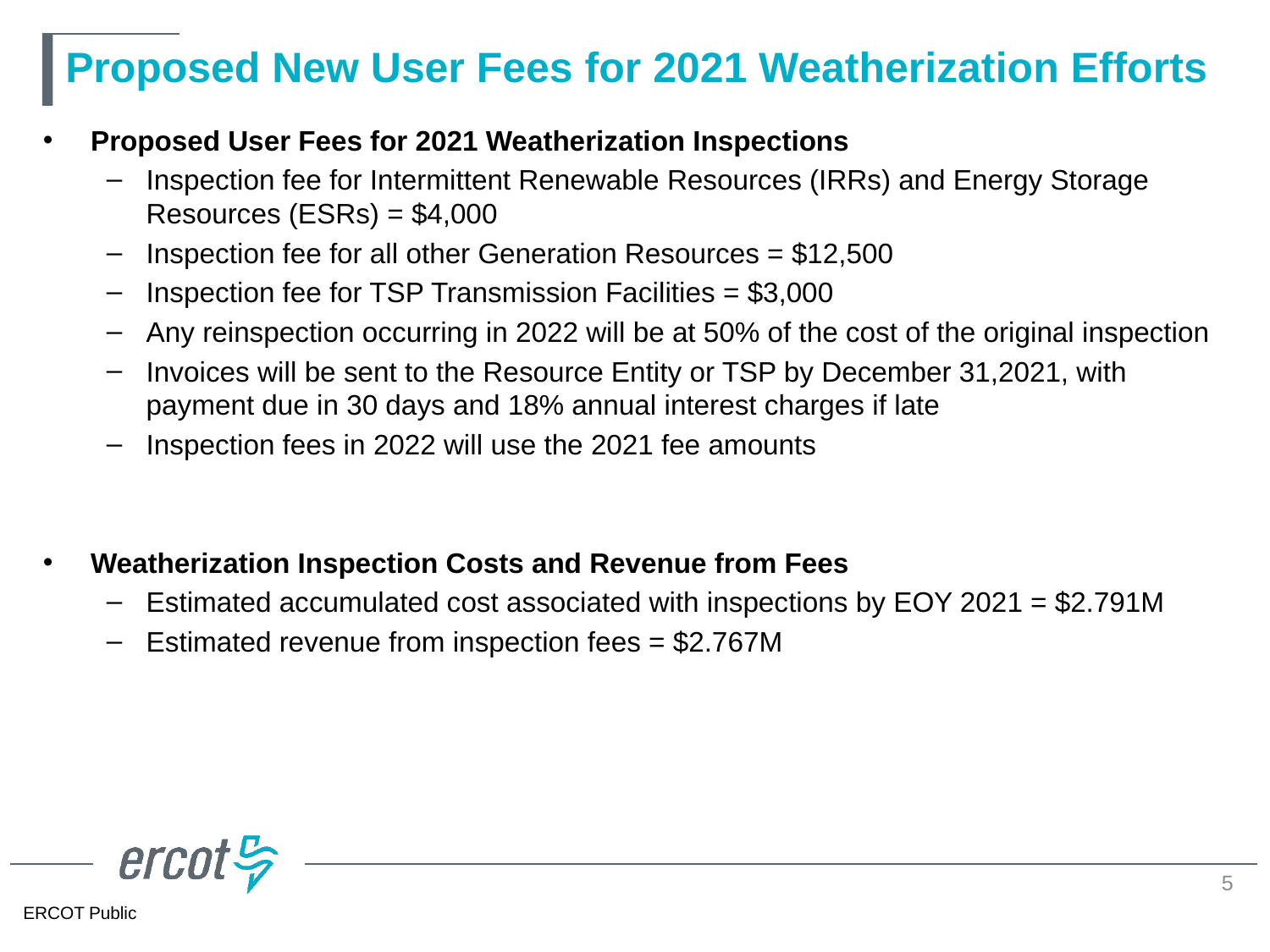

# Proposed New User Fees for 2021 Weatherization Efforts
Proposed User Fees for 2021 Weatherization Inspections
Inspection fee for Intermittent Renewable Resources (IRRs) and Energy Storage Resources (ESRs) = $4,000
Inspection fee for all other Generation Resources = $12,500
Inspection fee for TSP Transmission Facilities = $3,000
Any reinspection occurring in 2022 will be at 50% of the cost of the original inspection
Invoices will be sent to the Resource Entity or TSP by December 31,2021, with payment due in 30 days and 18% annual interest charges if late
Inspection fees in 2022 will use the 2021 fee amounts

Weatherization Inspection Costs and Revenue from Fees
Estimated accumulated cost associated with inspections by EOY 2021 = $2.791M
Estimated revenue from inspection fees = $2.767M

5